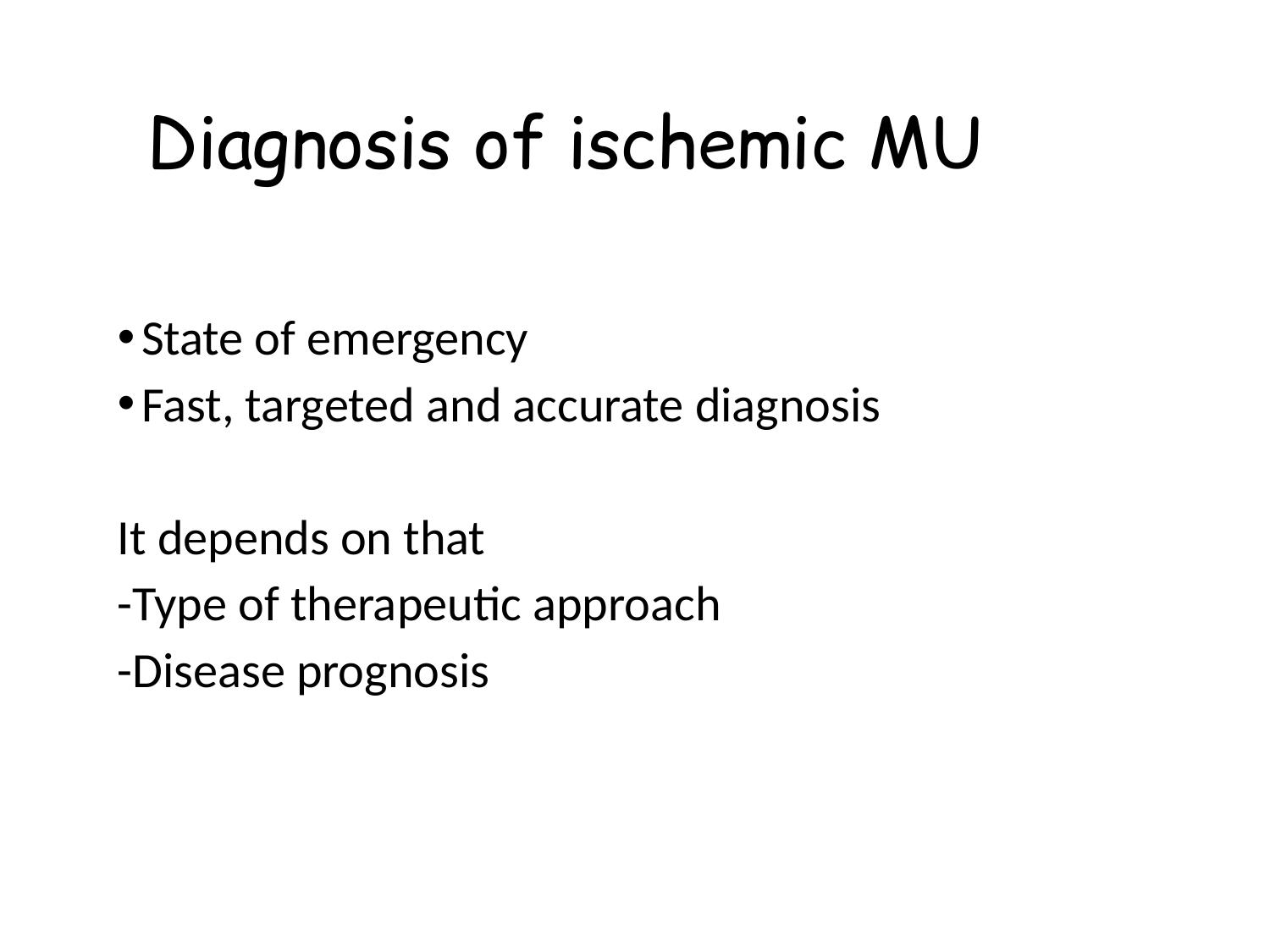

# Diagnosis of ischemic MU
State of emergency
Fast, targeted and accurate diagnosis

It depends on that
-Type of therapeutic approach
-Disease prognosis